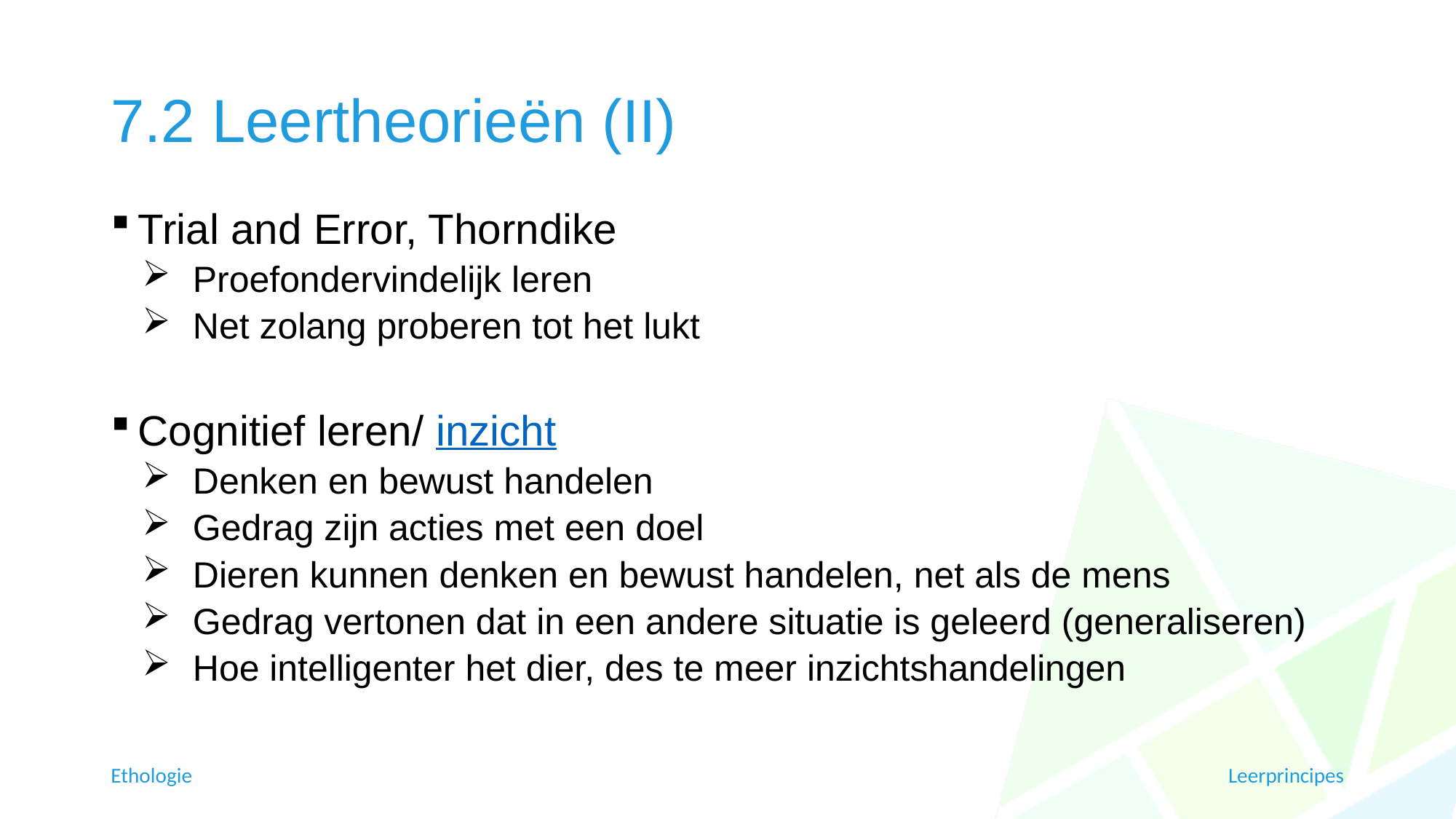

# 7.2 Leertheorieën (II)
Trial and Error, Thorndike
Proefondervindelijk leren
Net zolang proberen tot het lukt

Cognitief leren/ inzicht
Denken en bewust handelen
Gedrag zijn acties met een doel
Dieren kunnen denken en bewust handelen, net als de mens
Gedrag vertonen dat in een andere situatie is geleerd (generaliseren)
Hoe intelligenter het dier, des te meer inzichtshandelingen

Ethologie
Leerprincipes